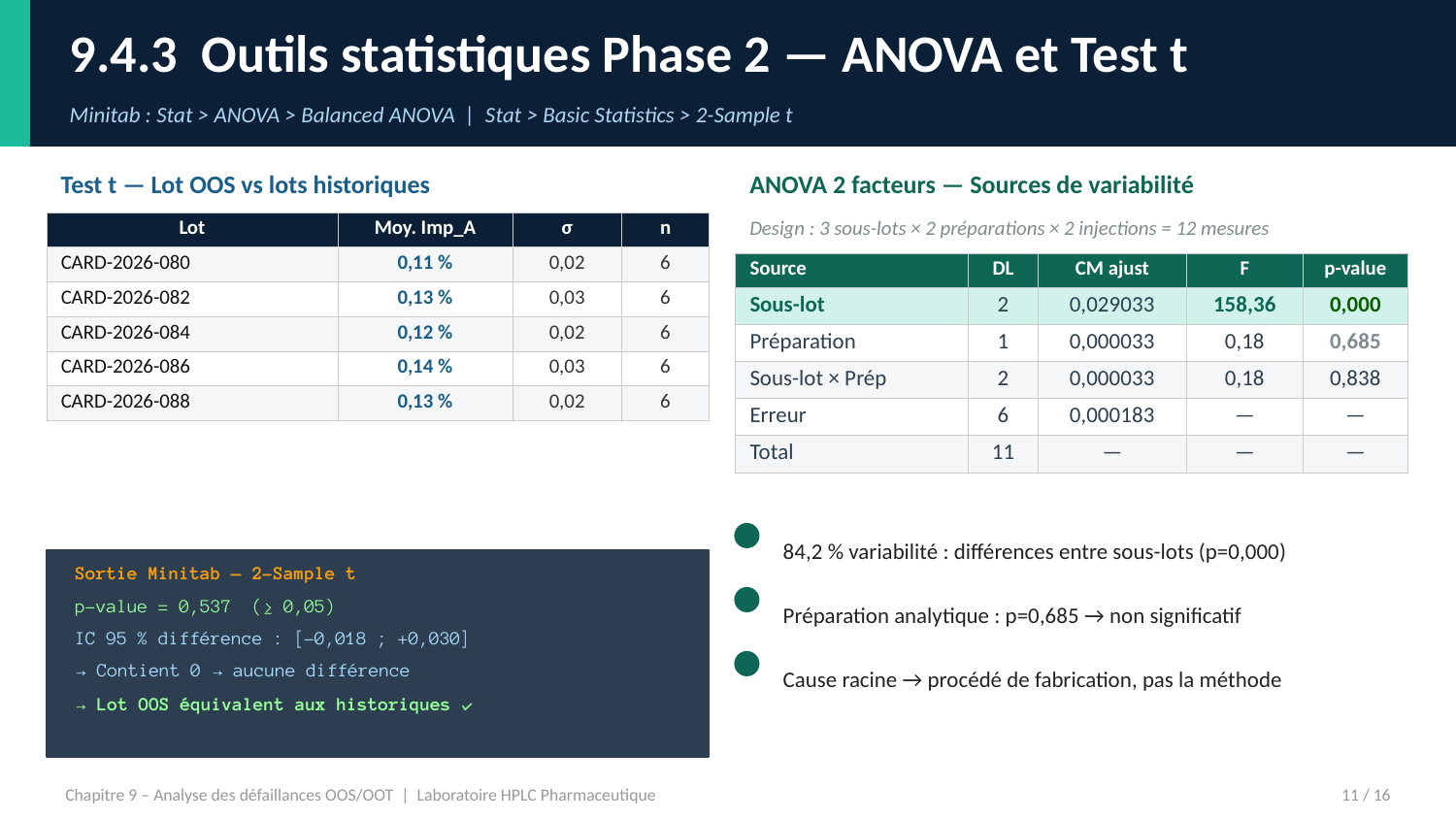

9.4.3  Outils statistiques Phase 2 — ANOVA et Test t
Minitab : Stat > ANOVA > Balanced ANOVA  |  Stat > Basic Statistics > 2-Sample t
Test t — Lot OOS vs lots historiques
ANOVA 2 facteurs — Sources de variabilité
Design : 3 sous-lots × 2 préparations × 2 injections = 12 mesures
| Lot | Moy. Imp\_A | σ | n |
| --- | --- | --- | --- |
| CARD-2026-080 | 0,11 % | 0,02 | 6 |
| CARD-2026-082 | 0,13 % | 0,03 | 6 |
| CARD-2026-084 | 0,12 % | 0,02 | 6 |
| CARD-2026-086 | 0,14 % | 0,03 | 6 |
| CARD-2026-088 | 0,13 % | 0,02 | 6 |
| Source | DL | CM ajust | F | p-value |
| --- | --- | --- | --- | --- |
| Sous-lot | 2 | 0,029033 | 158,36 | 0,000 |
| Préparation | 1 | 0,000033 | 0,18 | 0,685 |
| Sous-lot × Prép | 2 | 0,000033 | 0,18 | 0,838 |
| Erreur | 6 | 0,000183 | — | — |
| Total | 11 | — | — | — |
84,2 % variabilité : différences entre sous-lots (p=0,000)

Sortie Minitab — 2-Sample t
Préparation analytique : p=0,685 → non significatif

p-value = 0,537  (≥ 0,05)
IC 95 % différence : [-0,018 ; +0,030]
Cause racine → procédé de fabrication, pas la méthode

→ Contient 0 → aucune différence
→ Lot OOS équivalent aux historiques ✓
Chapitre 9 – Analyse des défaillances OOS/OOT  |  Laboratoire HPLC Pharmaceutique
11 / 16